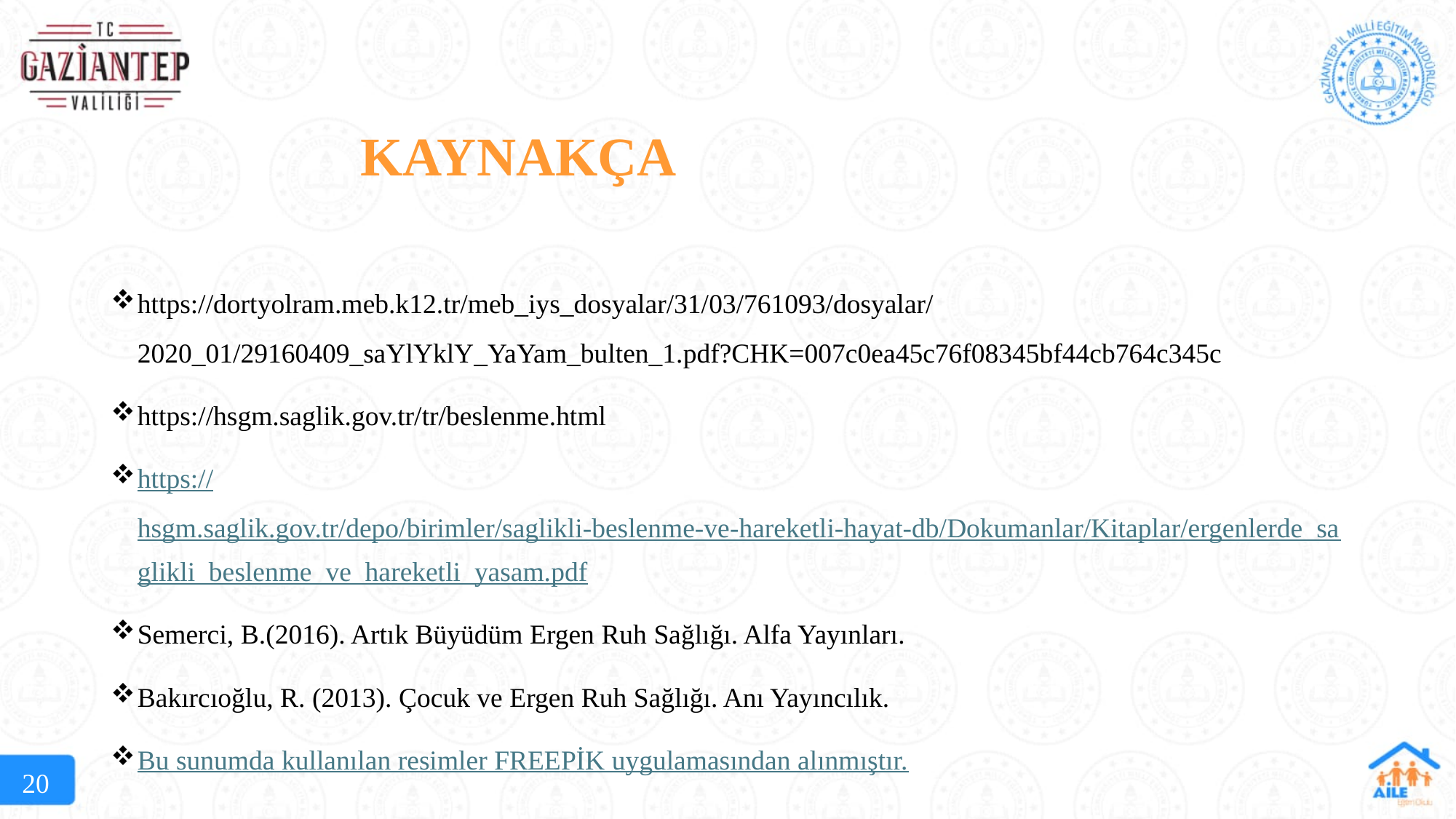

KAYNAKÇA

https://dortyolram.meb.k12.tr/meb_iys_dosyalar/31/03/761093/dosyalar/2020_01/29160409_saYlYklY_YaYam_bulten_1.pdf?CHK=007c0ea45c76f08345bf44cb764c345c
https://hsgm.saglik.gov.tr/tr/beslenme.html
https://hsgm.saglik.gov.tr/depo/birimler/saglikli-beslenme-ve-hareketli-hayat-db/Dokumanlar/Kitaplar/ergenlerde_saglikli_beslenme_ve_hareketli_yasam.pdf
Semerci, B.(2016). Artık Büyüdüm Ergen Ruh Sağlığı. Alfa Yayınları.
Bakırcıoğlu, R. (2013). Çocuk ve Ergen Ruh Sağlığı. Anı Yayıncılık.
Bu sunumda kullanılan resimler FREEPİK uygulamasından alınmıştır.

20